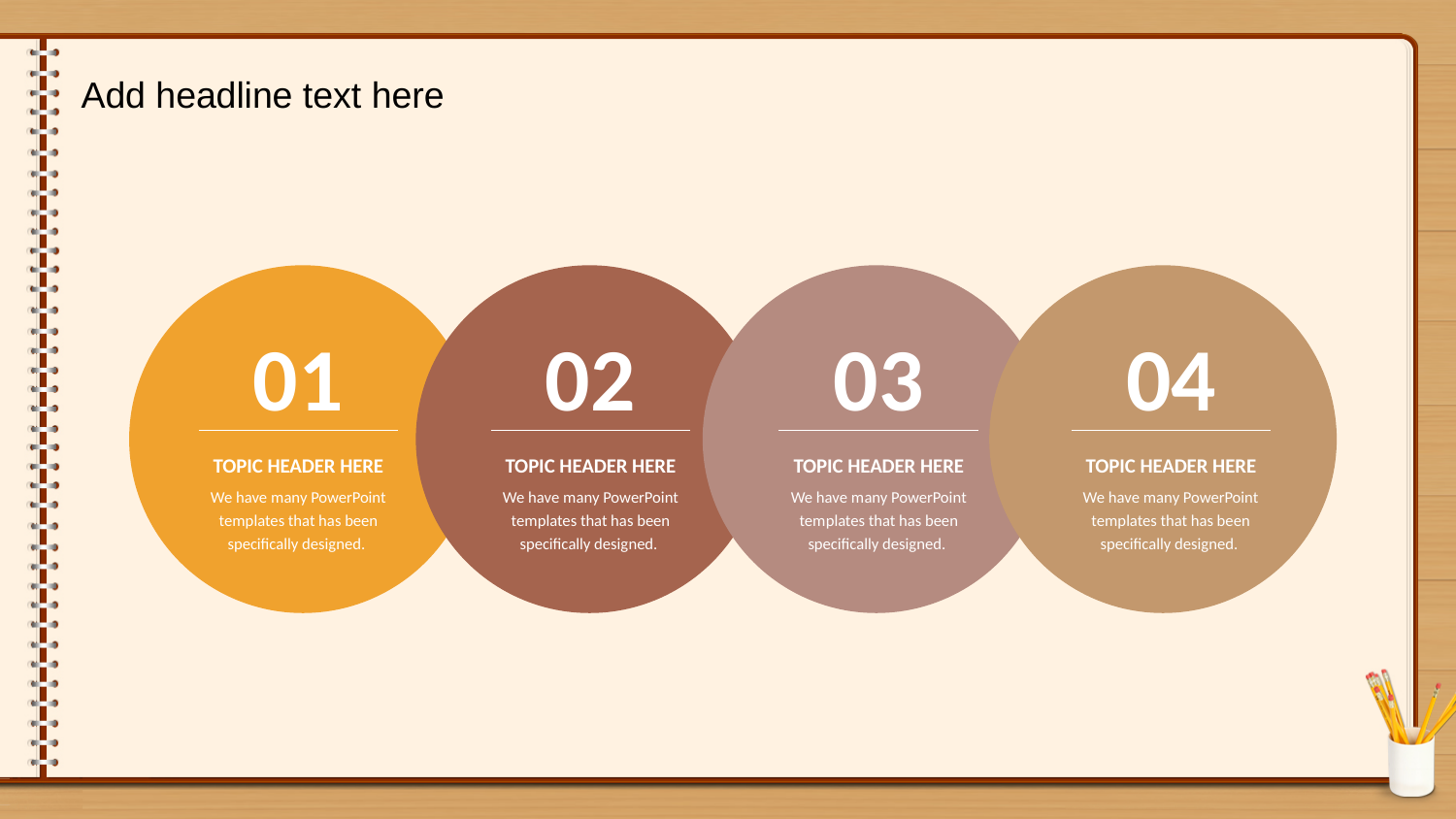

Add headline text here

01
02
03
04
TOPIC HEADER HERE
We have many PowerPoint templates that has been specifically designed.
TOPIC HEADER HERE
We have many PowerPoint templates that has been specifically designed.
TOPIC HEADER HERE
We have many PowerPoint templates that has been specifically designed.
TOPIC HEADER HERE
We have many PowerPoint templates that has been specifically designed.